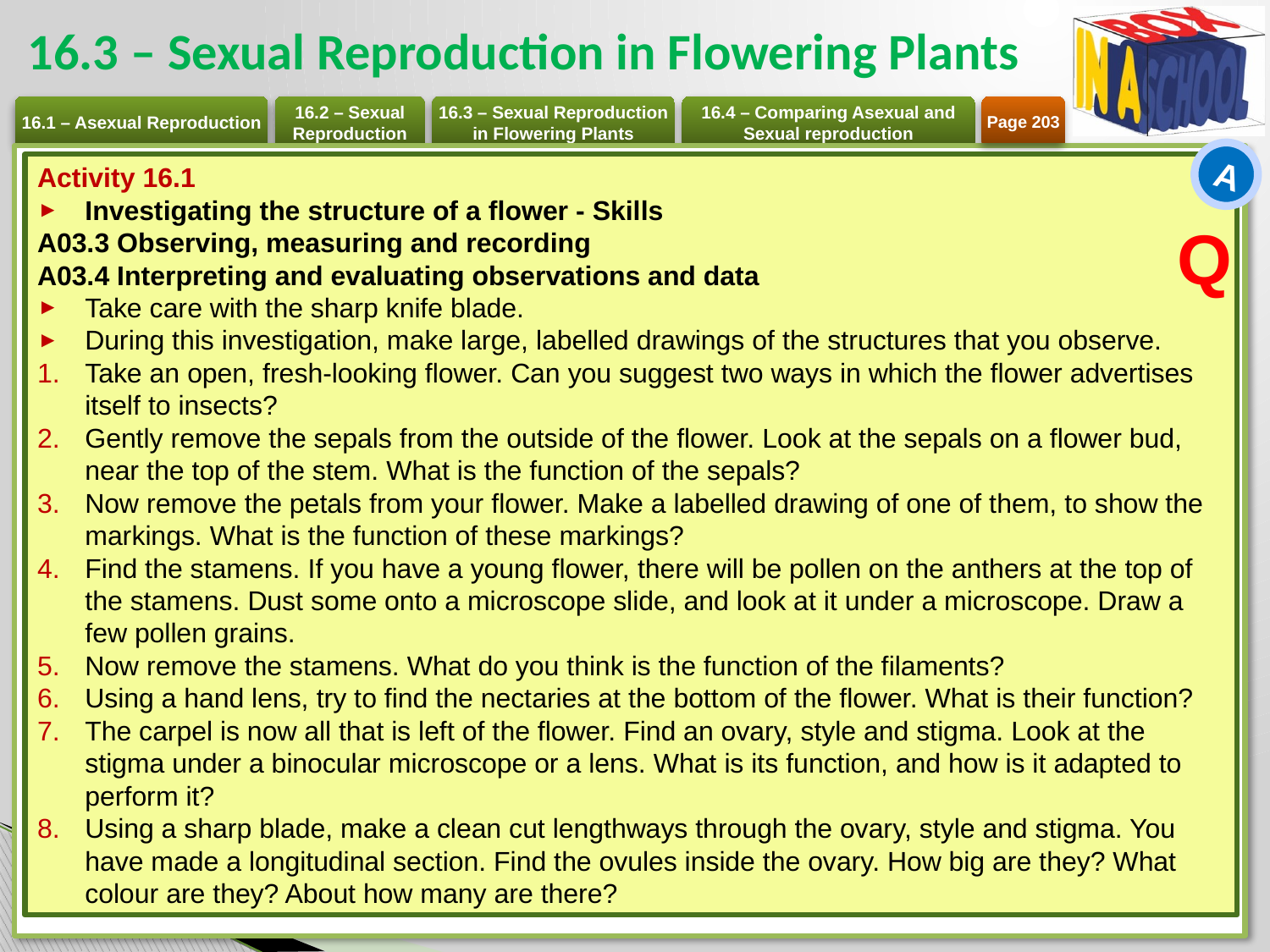

# 16.3 – Sexual Reproduction in Flowering Plants
Page 203
A
Activity 16.1
Investigating the structure of a flower - Skills
A03.3 Observing, measuring and recording
A03.4 Interpreting and evaluating observations and data
Take care with the sharp knife blade.
During this investigation, make large, labelled drawings of the structures that you observe.
Take an open, fresh-looking flower. Can you suggest two ways in which the flower advertises itself to insects?
Gently remove the sepals from the outside of the flower. Look at the sepals on a flower bud, near the top of the stem. What is the function of the sepals?
Now remove the petals from your flower. Make a labelled drawing of one of them, to show the markings. What is the function of these markings?
Find the stamens. If you have a young flower, there will be pollen on the anthers at the top of the stamens. Dust some onto a microscope slide, and look at it under a microscope. Draw a few pollen grains.
Now remove the stamens. What do you think is the function of the filaments?
Using a hand lens, try to find the nectaries at the bottom of the flower. What is their function?
The carpel is now all that is left of the flower. Find an ovary, style and stigma. Look at the stigma under a binocular microscope or a lens. What is its function, and how is it adapted to perform it?
Using a sharp blade, make a clean cut lengthways through the ovary, style and stigma. You have made a longitudinal section. Find the ovules inside the ovary. How big are they? What colour are they? About how many are there?
Q